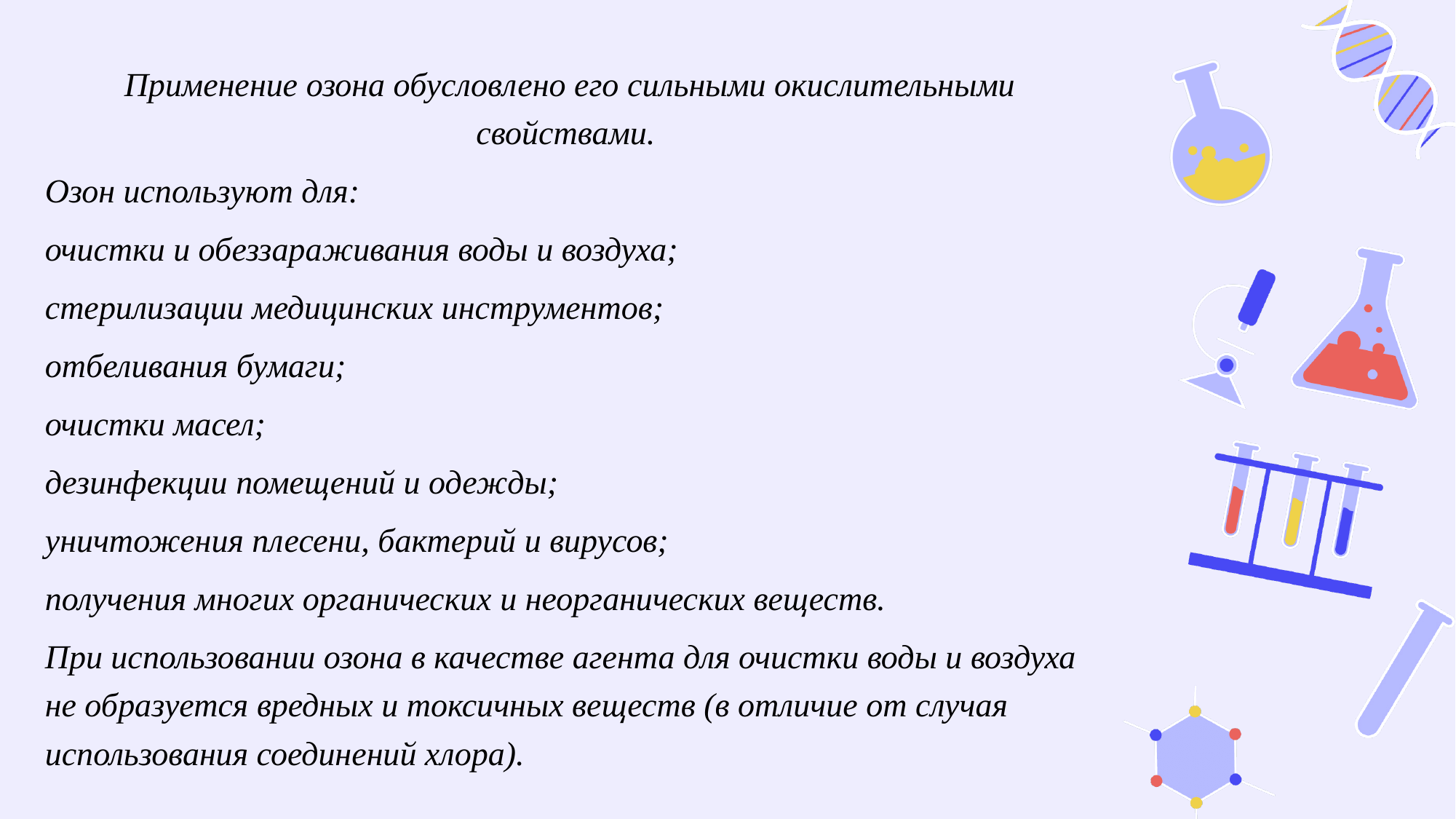

Применение озона обусловлено его сильными окислительными свойствами.
Озон используют для:
очистки и обеззараживания воды и воздуха;
стерилизации медицинских инструментов;
отбеливания бумаги;
очистки масел;
дезинфекции помещений и одежды;
уничтожения плесени, бактерий и вирусов;
получения многих органических и неорганических веществ.
При использовании озона в качестве агента для очистки воды и воздуха не образуется вредных и токсичных веществ (в отличие от случая использования соединений хлора).